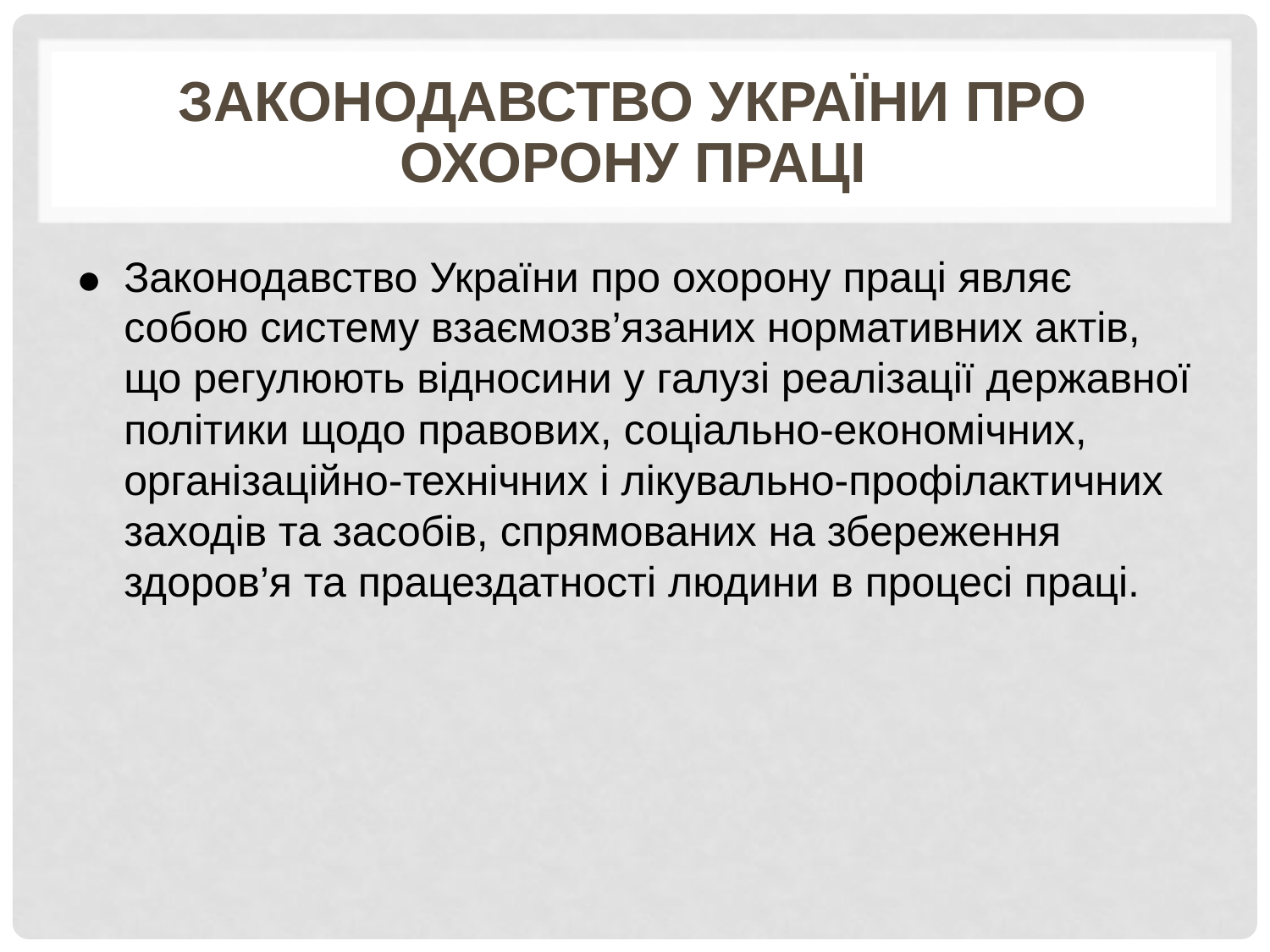

# Законодавство України про охорону праці
Законодавство України про охорону праці являє собою систему взаємозв’язаних нормативних актів, що регулюють відносини у галузі реалізації державної політики щодо правових, соціально-економічних, організаційно-технічних і лікувально-профілактичних заходів та засобів, спрямованих на збереження здоров’я та працездатності людини в процесі праці.